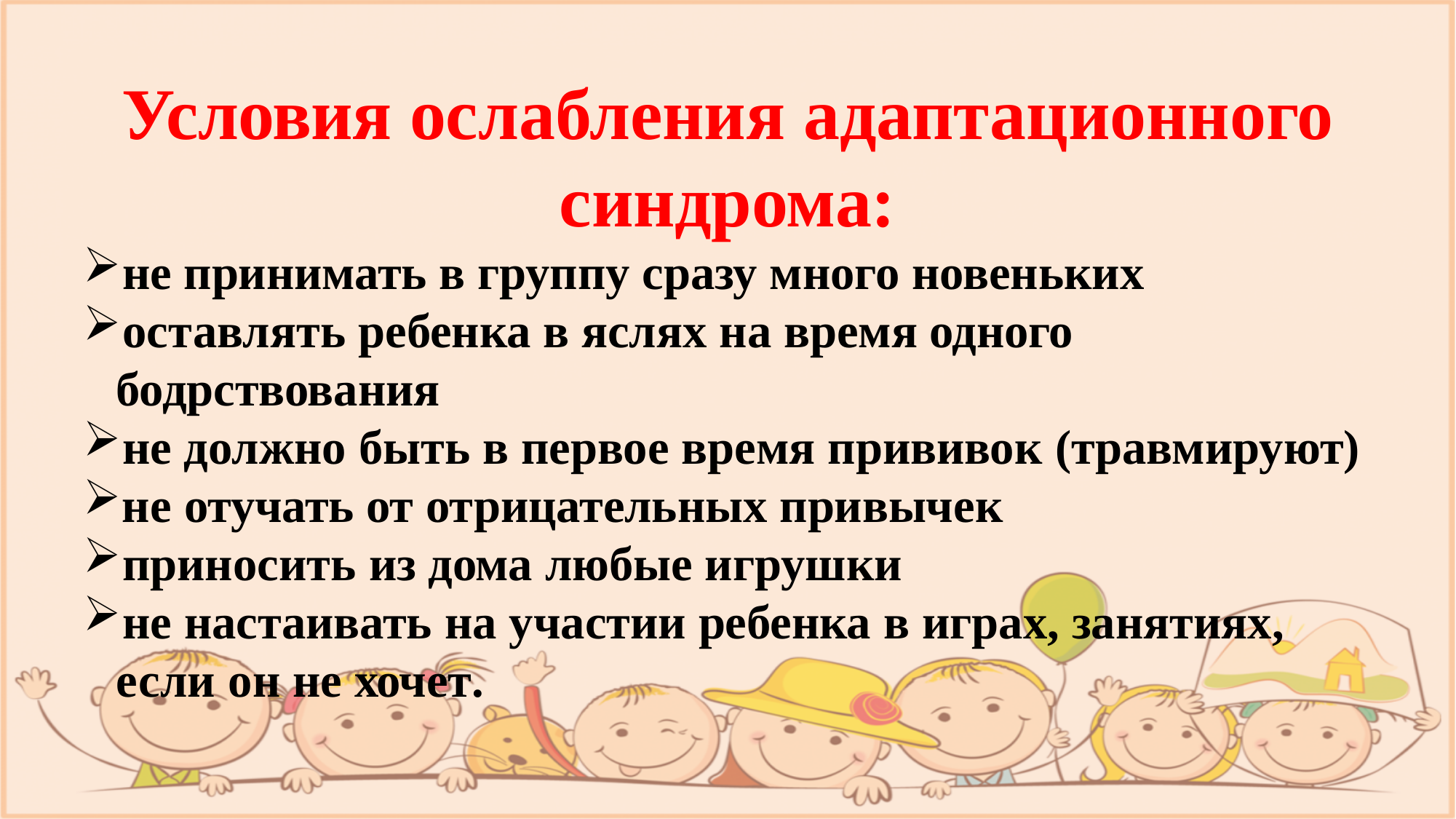

Условия ослабления адаптационного синдрома:
не принимать в группу сразу много новеньких
оставлять ребенка в яслях на время одного бодрствования
не должно быть в первое время прививок (травмируют)
не отучать от отрицательных привычек
приносить из дома любые игрушки
не настаивать на участии ребенка в играх, занятиях, если он не хочет.